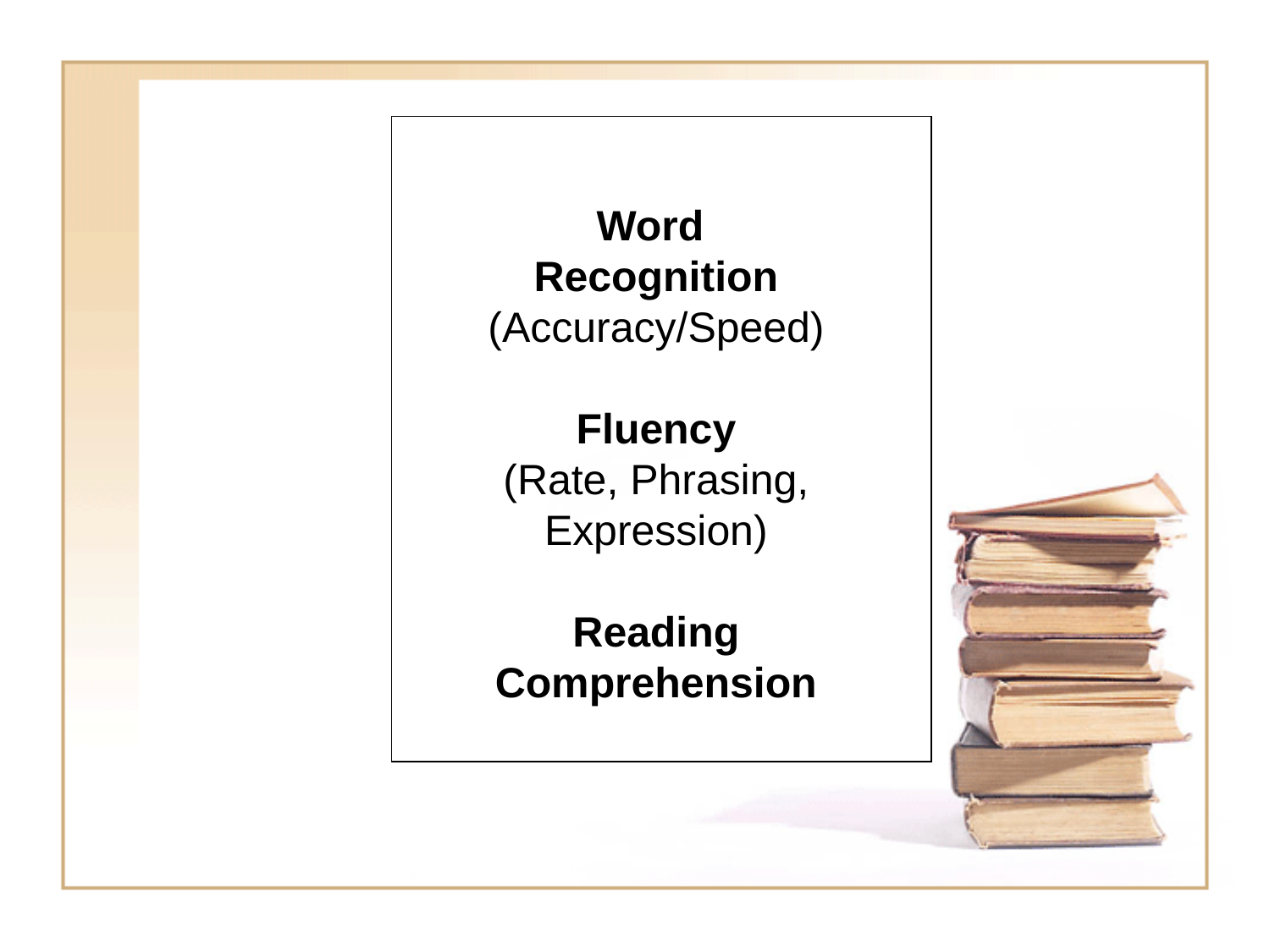

Word
Recognition
(Accuracy/Speed)

Fluency
(Rate, Phrasing,
Expression)

Reading
Comprehension